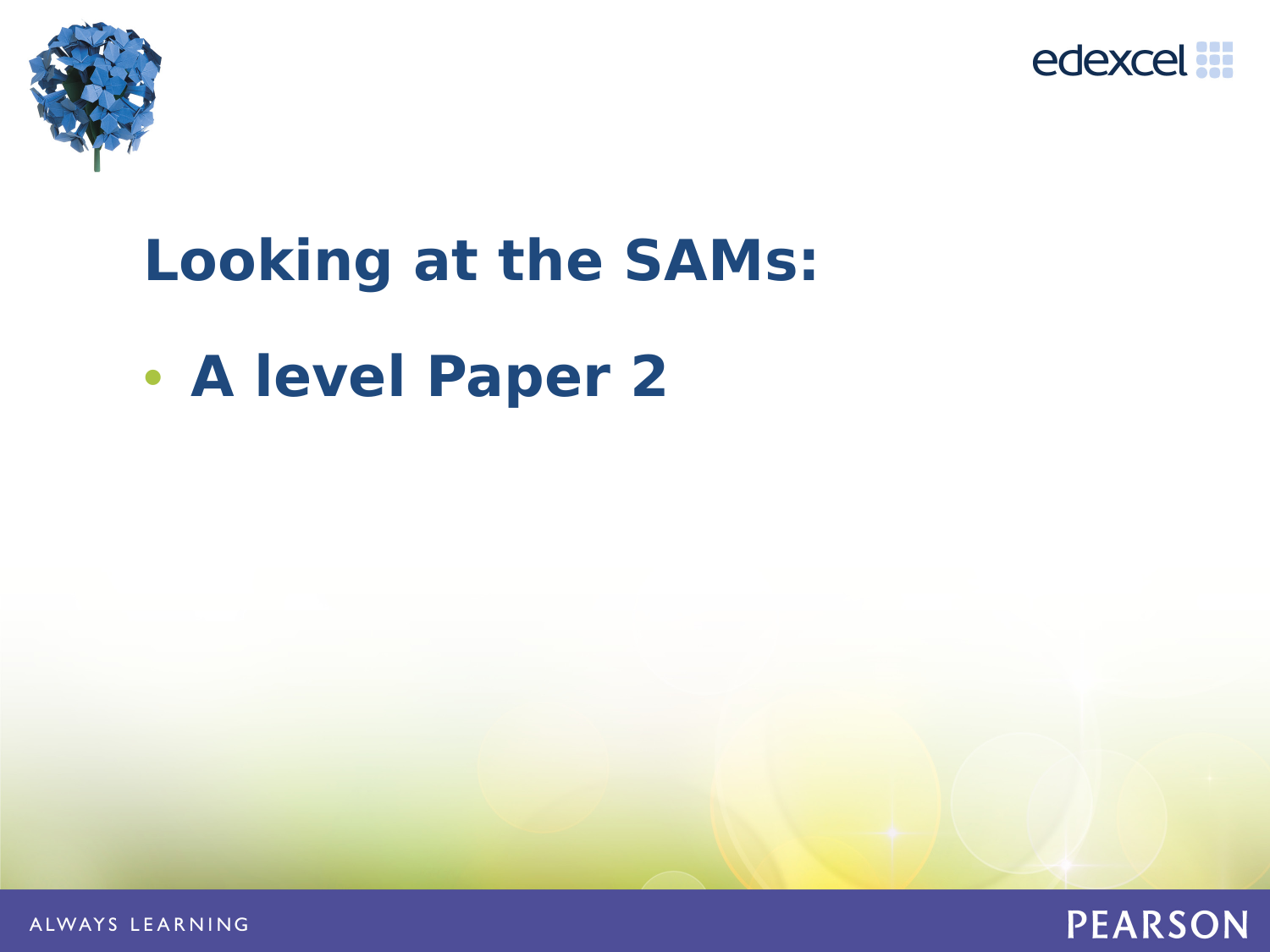

Looking at the SAMs:

A level Paper 2